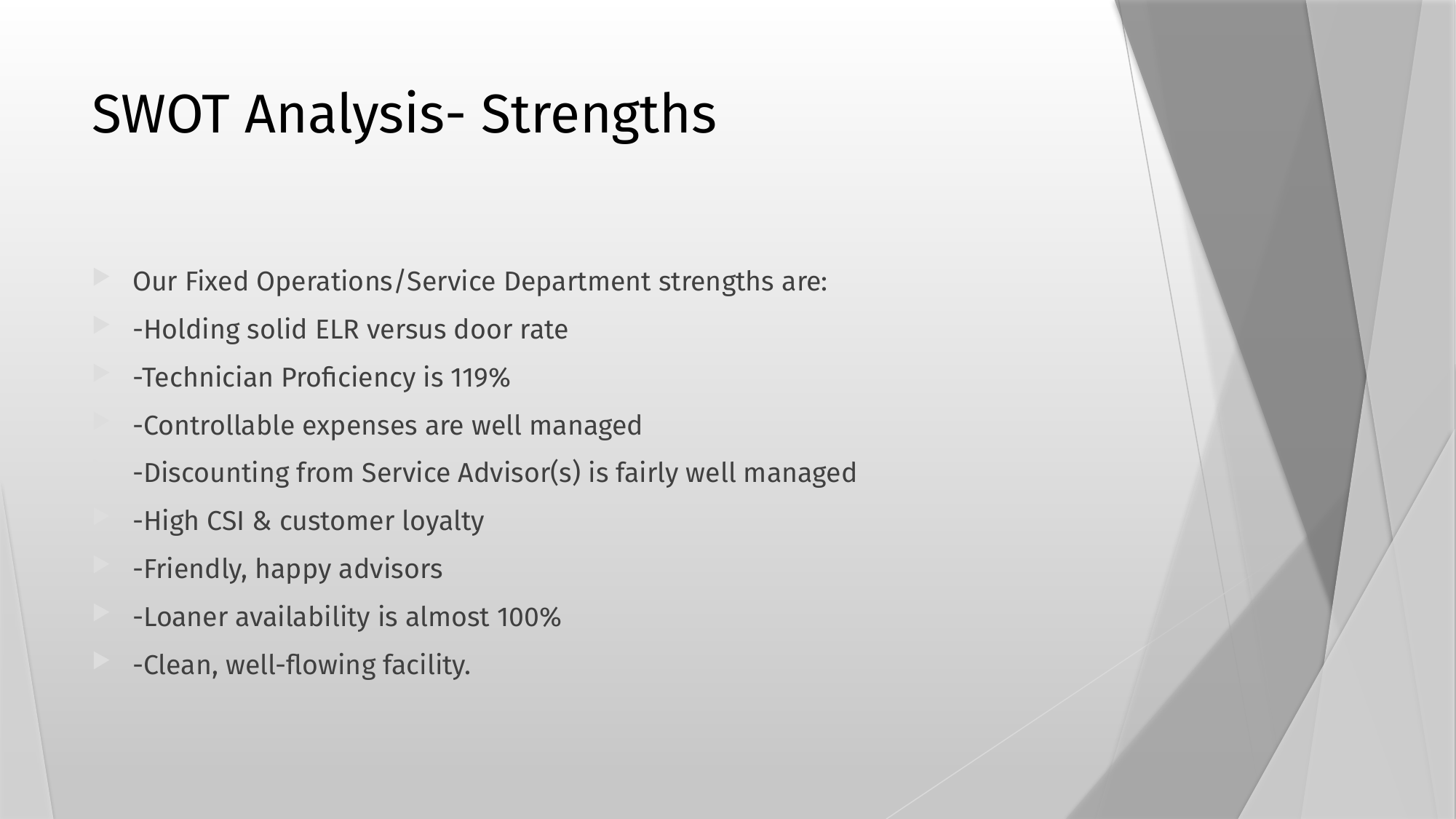

# SWOT Analysis- Strengths
Our Fixed Operations/Service Department strengths are:
-Holding solid ELR versus door rate
-Technician Proficiency is 119%
-Controllable expenses are well managed
-Discounting from Service Advisor(s) is fairly well managed
-High CSI & customer loyalty
-Friendly, happy advisors
-Loaner availability is almost 100%
-Clean, well-flowing facility.